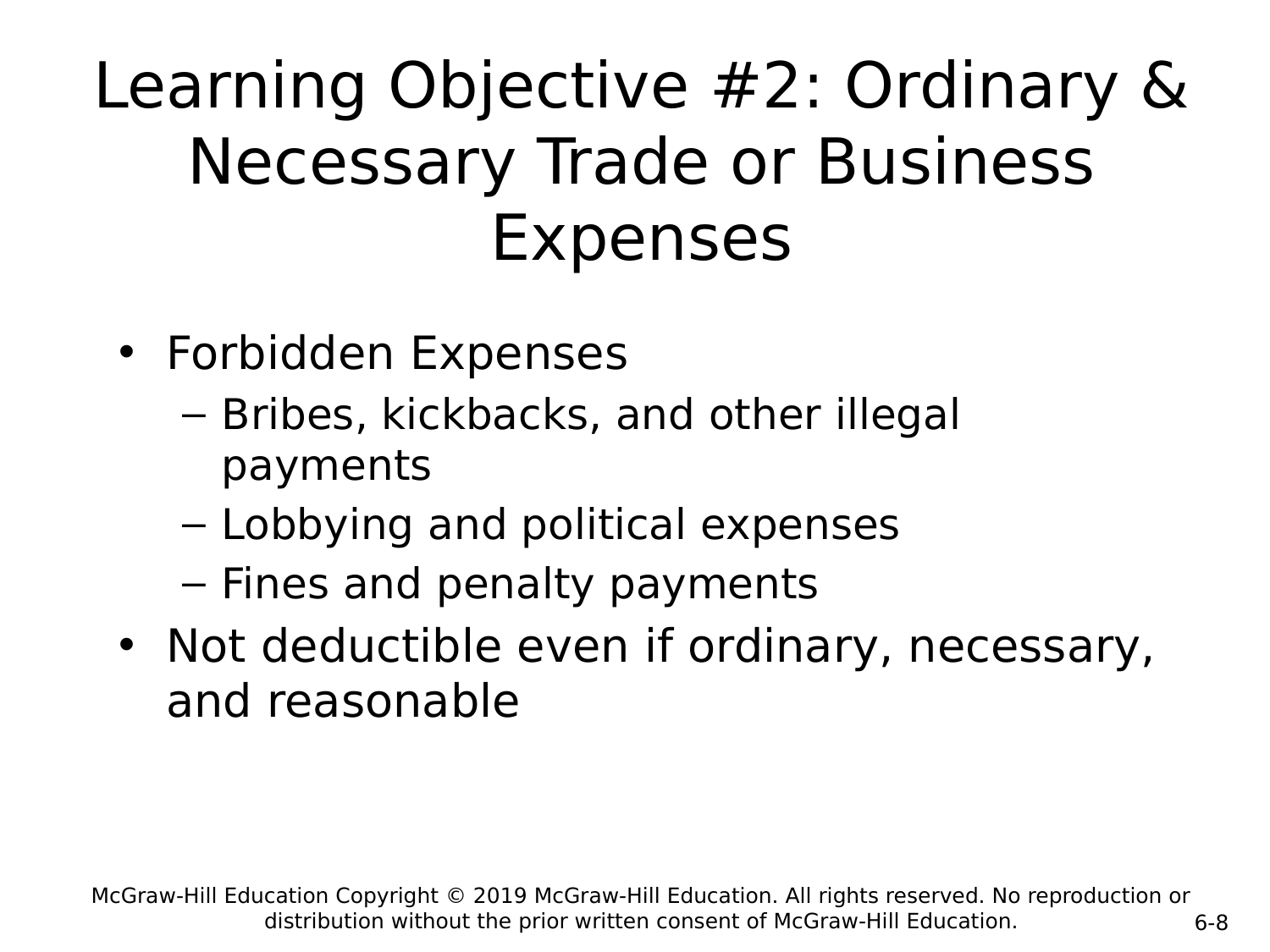

Learning Objective #2: Ordinary & Necessary Trade or Business Expenses
Forbidden Expenses
Bribes, kickbacks, and other illegal payments
Lobbying and political expenses
Fines and penalty payments
Not deductible even if ordinary, necessary, and reasonable
McGraw-Hill Education Copyright © 2019 McGraw-Hill Education. All rights reserved. No reproduction or distribution without the prior written consent of McGraw-Hill Education.
6-8